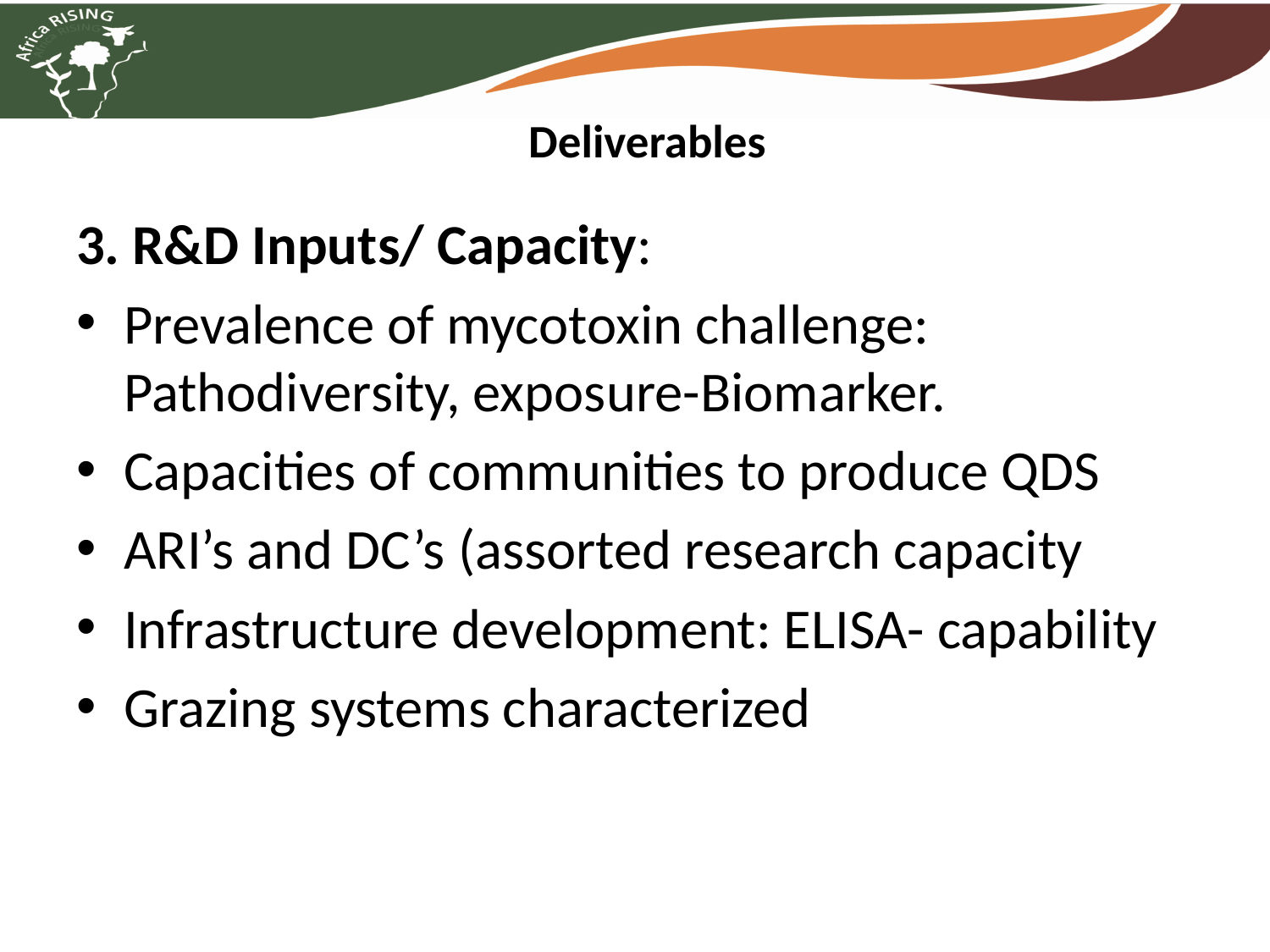

# Deliverables
3. R&D Inputs/ Capacity:
Prevalence of mycotoxin challenge: Pathodiversity, exposure-Biomarker.
Capacities of communities to produce QDS
ARI’s and DC’s (assorted research capacity
Infrastructure development: ELISA- capability
Grazing systems characterized